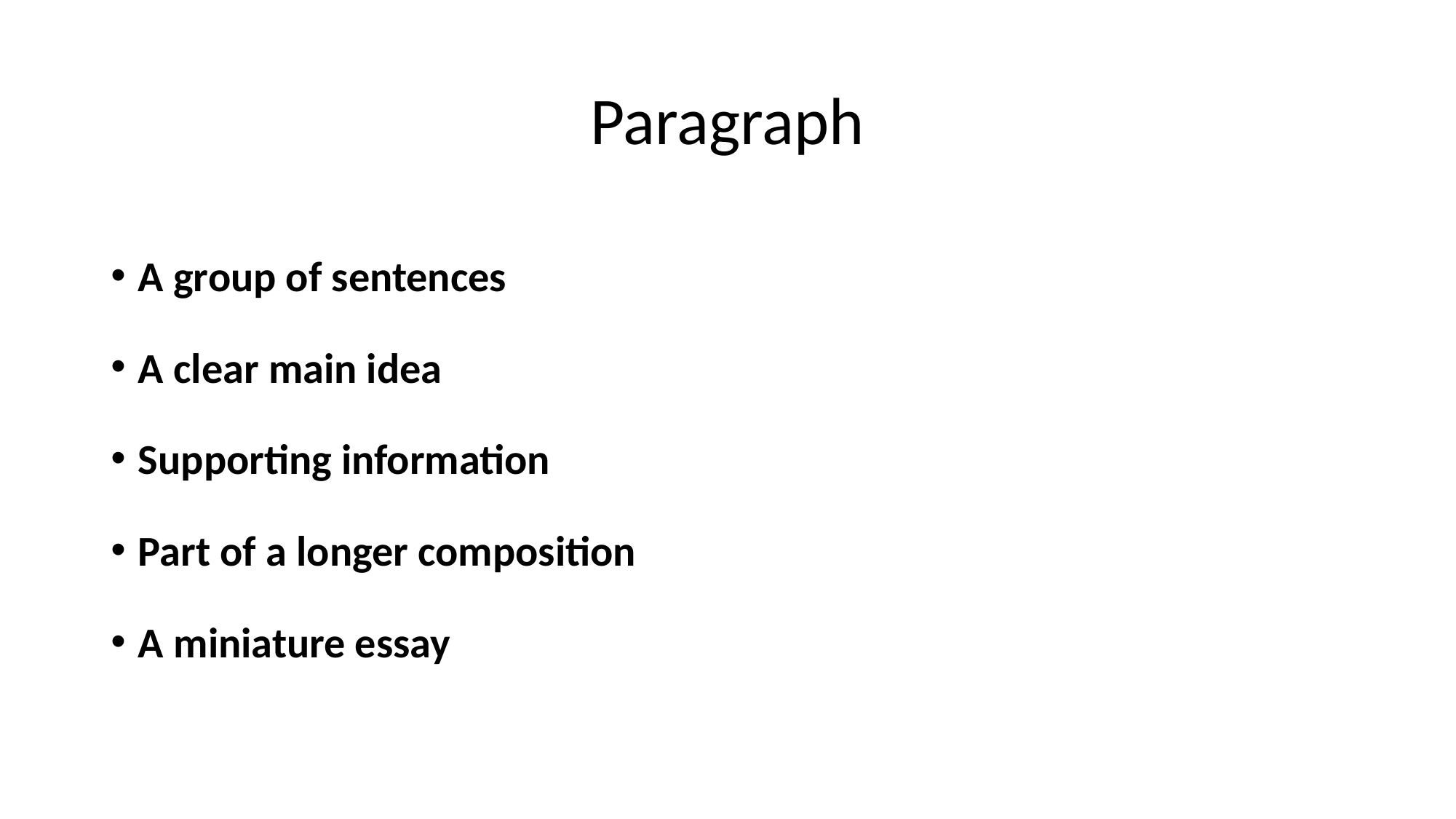

# Paragraph
A group of sentences
A clear main idea
Supporting information
Part of a longer composition
A miniature essay